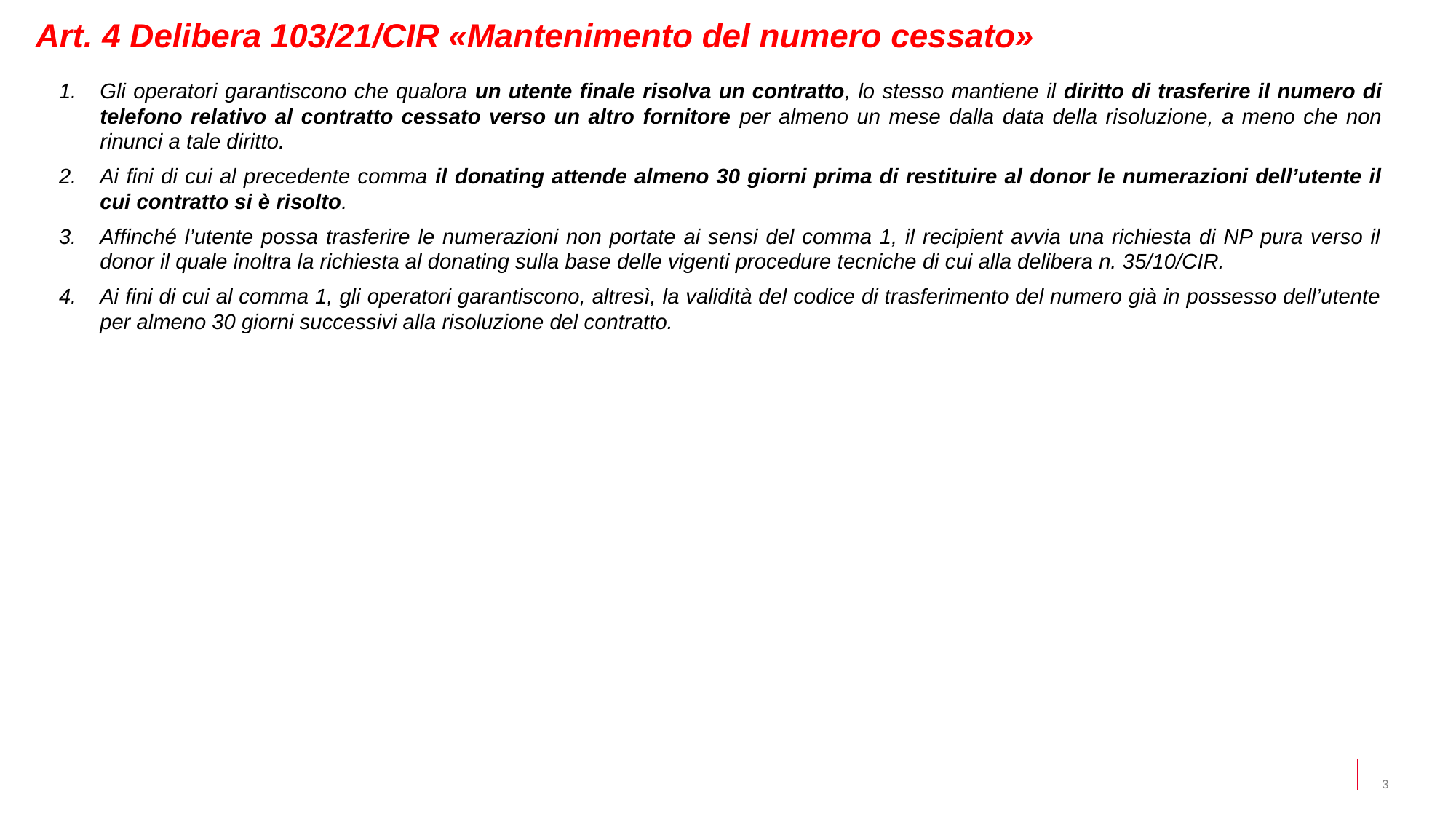

Art. 4 Delibera 103/21/CIR «Mantenimento del numero cessato»

Gli operatori garantiscono che qualora un utente finale risolva un contratto, lo stesso mantiene il diritto di trasferire il numero di telefono relativo al contratto cessato verso un altro fornitore per almeno un mese dalla data della risoluzione, a meno che non rinunci a tale diritto.
Ai fini di cui al precedente comma il donating attende almeno 30 giorni prima di restituire al donor le numerazioni dell’utente il cui contratto si è risolto.
Affinché l’utente possa trasferire le numerazioni non portate ai sensi del comma 1, il recipient avvia una richiesta di NP pura verso il donor il quale inoltra la richiesta al donating sulla base delle vigenti procedure tecniche di cui alla delibera n. 35/10/CIR.
Ai fini di cui al comma 1, gli operatori garantiscono, altresì, la validità del codice di trasferimento del numero già in possesso dell’utente per almeno 30 giorni successivi alla risoluzione del contratto.